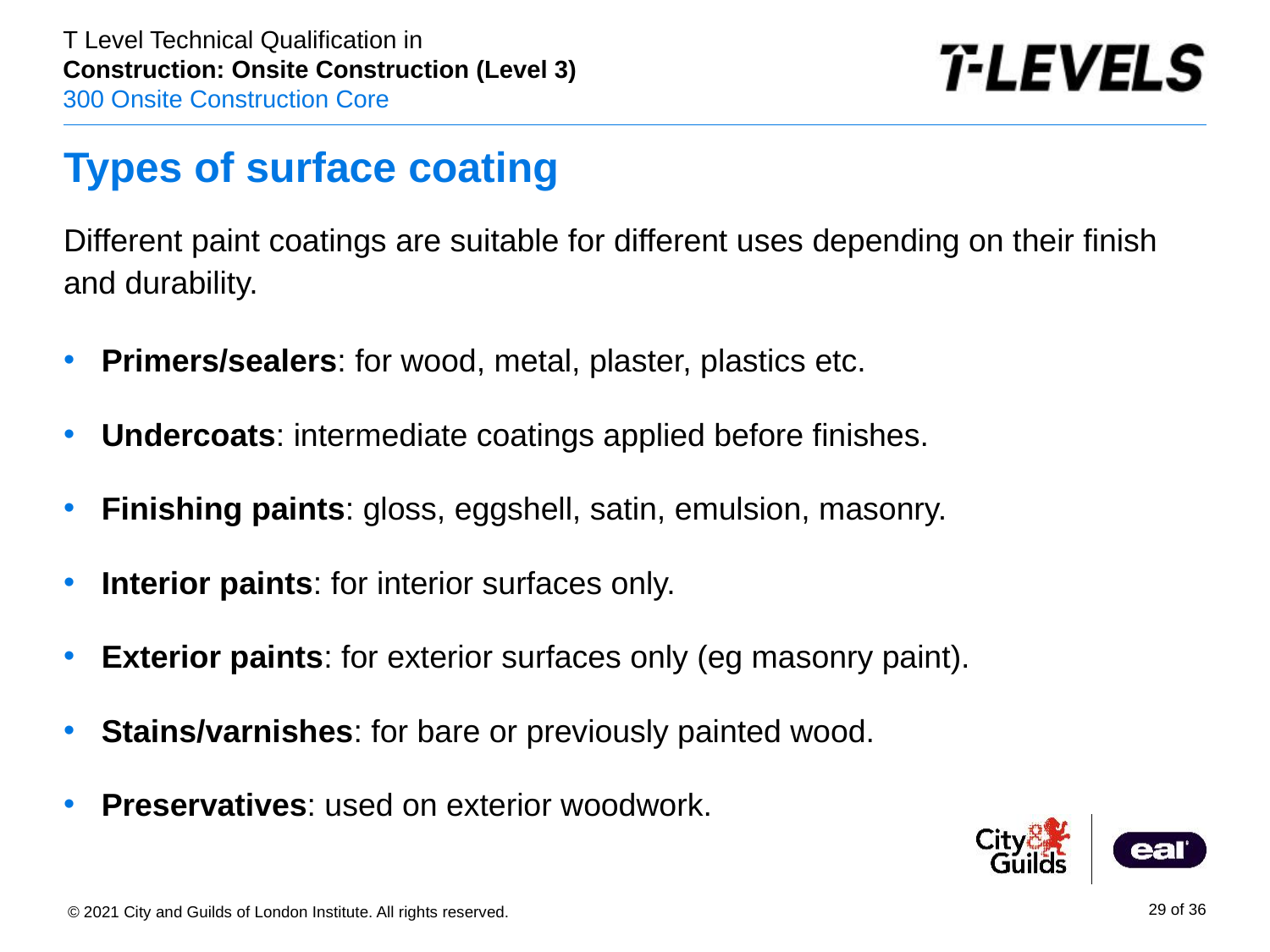

# Types of surface coating
Different paint coatings are suitable for different uses depending on their finish and durability.
Primers/sealers: for wood, metal, plaster, plastics etc.
Undercoats: intermediate coatings applied before finishes.
Finishing paints: gloss, eggshell, satin, emulsion, masonry.
Interior paints: for interior surfaces only.
Exterior paints: for exterior surfaces only (eg masonry paint).
Stains/varnishes: for bare or previously painted wood.
Preservatives: used on exterior woodwork.